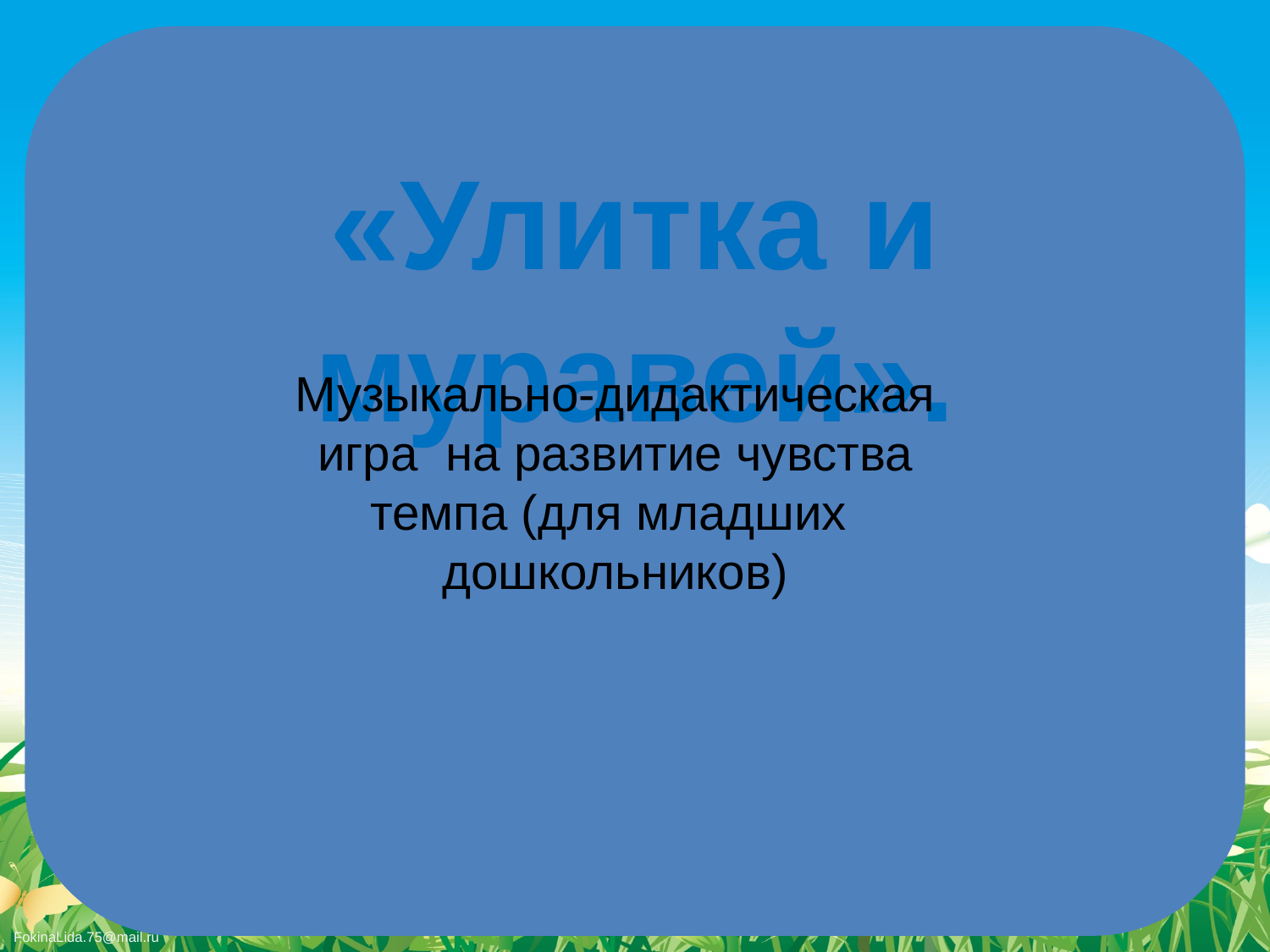

«Улитка и муравей».
Музыкально-дидактическая игра  на развитие чувства темпа (для младших  дошкольников)